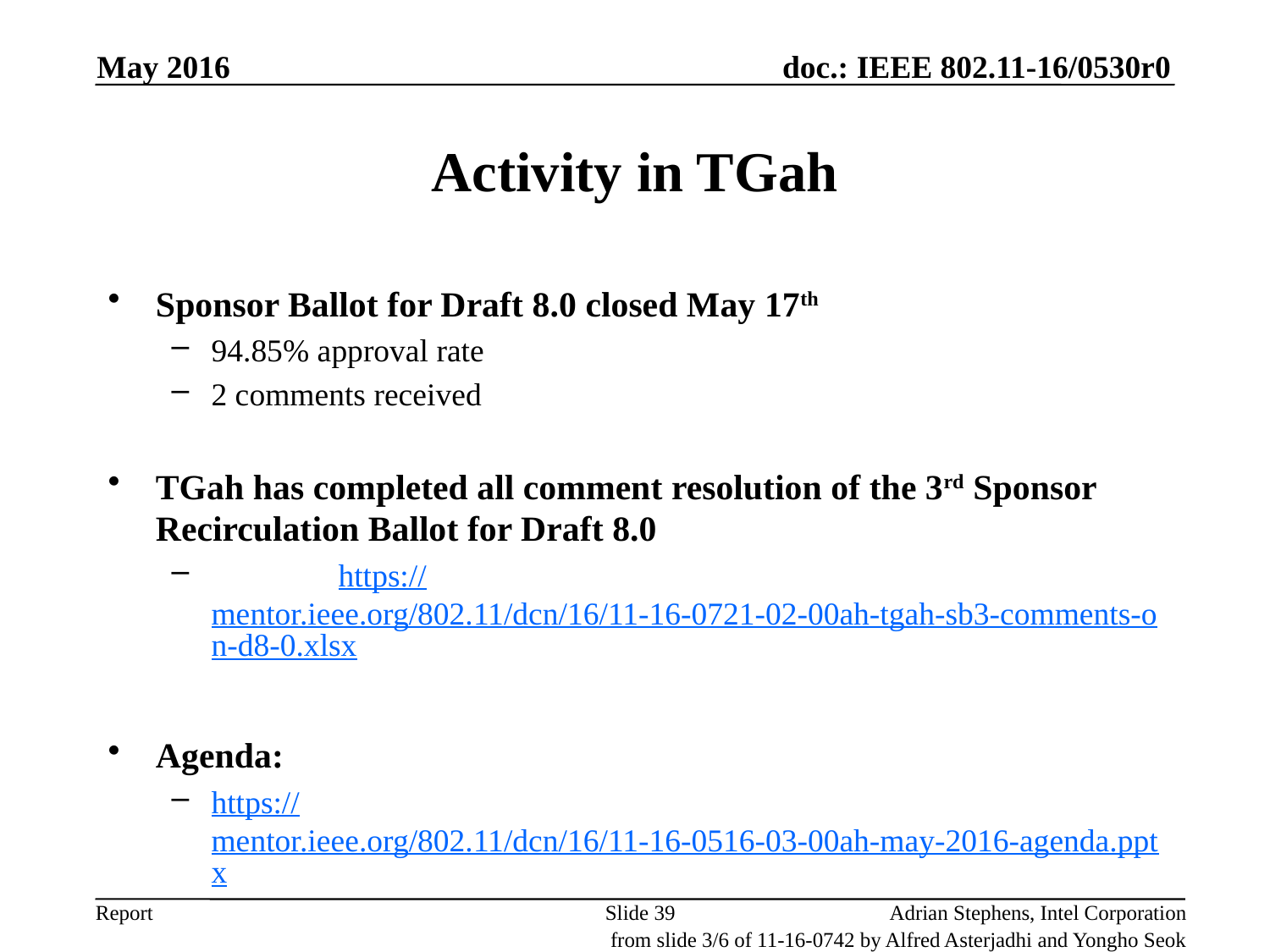

May 2016
# Activity in TGah
Sponsor Ballot for Draft 8.0 closed May 17th
94.85% approval rate
2 comments received

TGah has completed all comment resolution of the 3rd Sponsor Recirculation Ballot for Draft 8.0
	https://mentor.ieee.org/802.11/dcn/16/11-16-0721-02-00ah-tgah-sb3-comments-on-d8-0.xlsx

Agenda:
https://mentor.ieee.org/802.11/dcn/16/11-16-0516-03-00ah-may-2016-agenda.pptx

Slide 39
Adrian Stephens, Intel Corporation
from slide 3/6 of 11-16-0742 by Alfred Asterjadhi and Yongho Seok